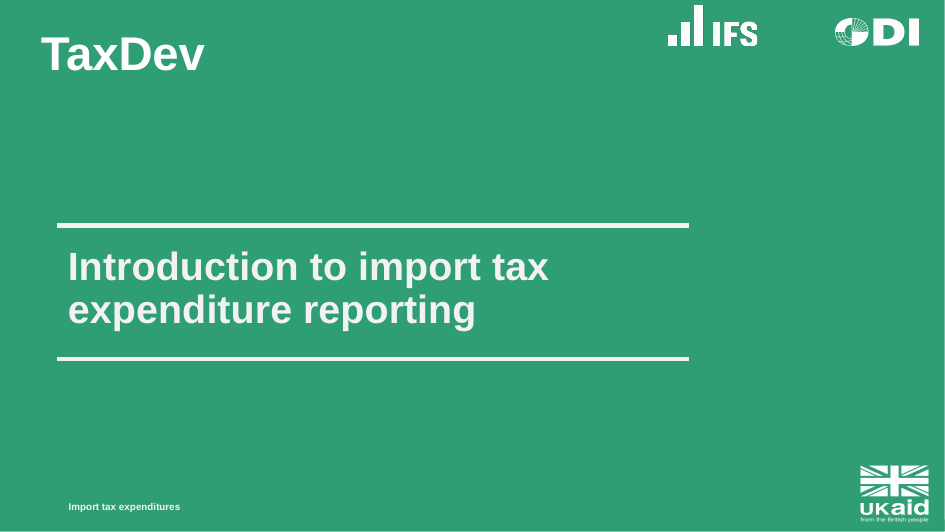

# Introduction to import tax expenditure reporting
Import tax expenditures